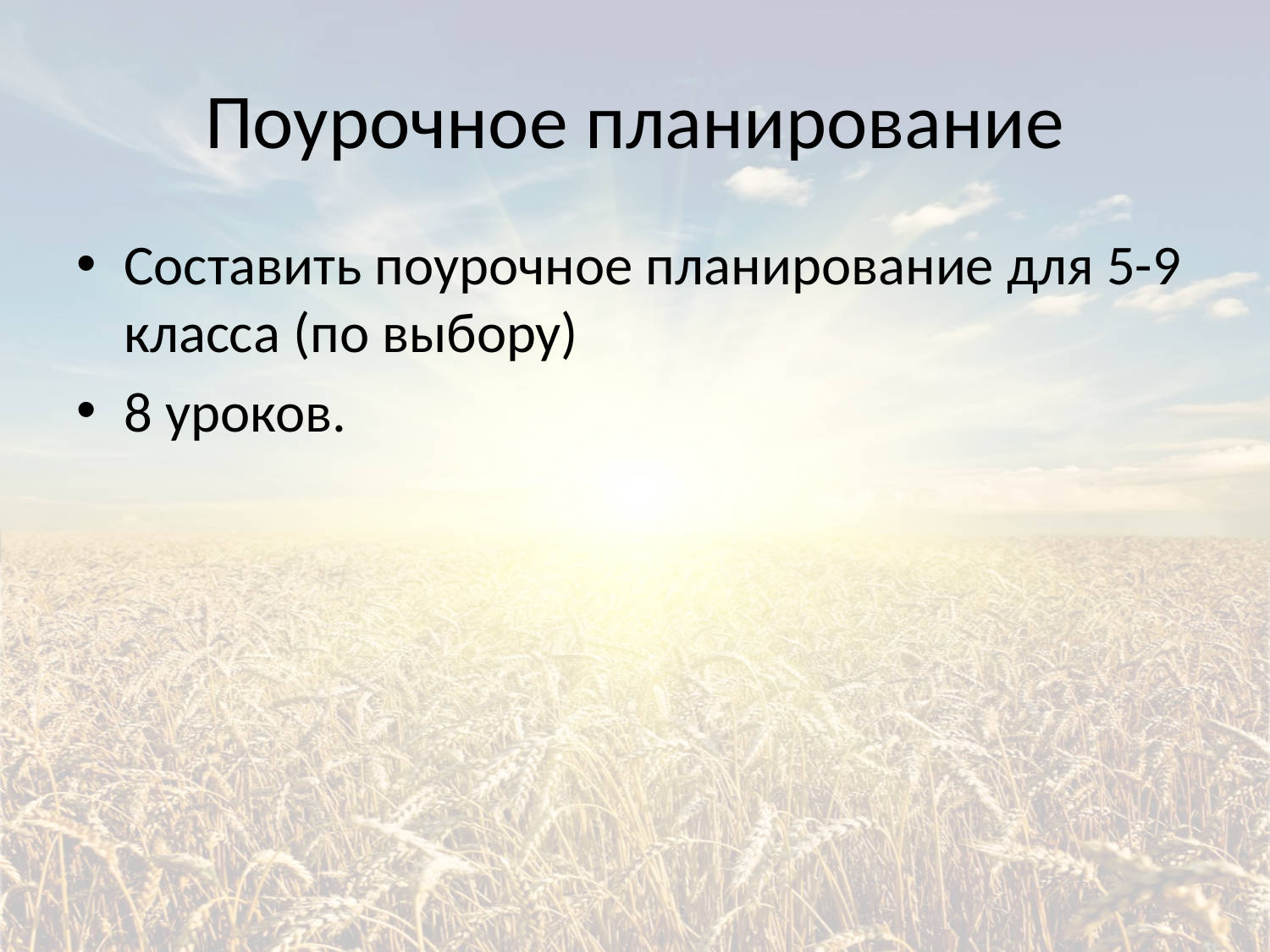

# Поурочное планирование
Составить поурочное планирование для 5-9 класса (по выбору)
8 уроков.